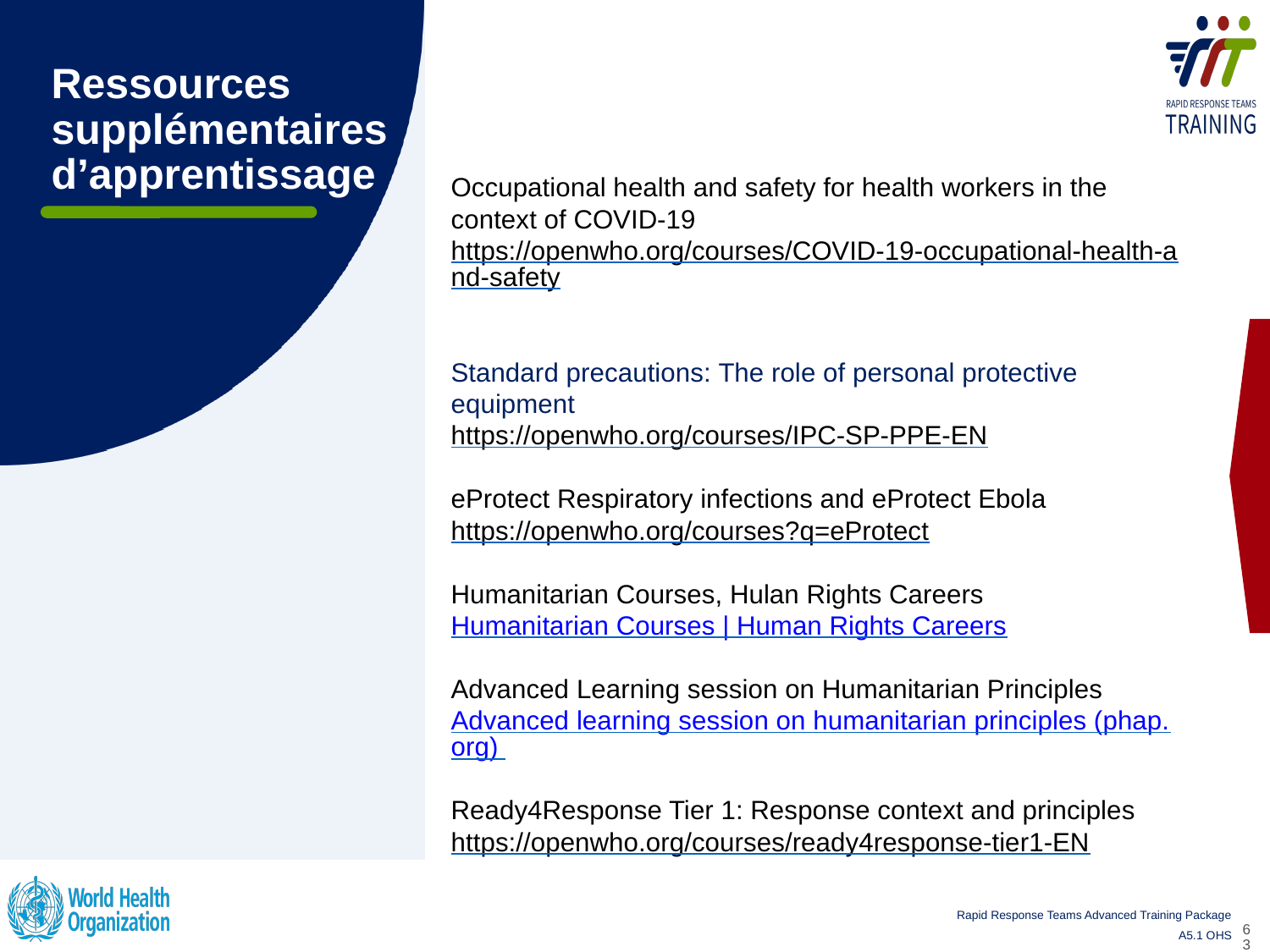

# Ressources supplémentairesd’apprentissage
Occupational health and safety for health workers in the context of COVID-19
https://openwho.org/courses/COVID-19-occupational-health-and-safety

Standard precautions: The role of personal protective equipment
https://openwho.org/courses/IPC-SP-PPE-EN

eProtect Respiratory infections and eProtect Ebola
https://openwho.org/courses?q=eProtect

Humanitarian Courses, Hulan Rights Careers
Humanitarian Courses | Human Rights Careers

Advanced Learning session on Humanitarian Principles
Advanced learning session on humanitarian principles (phap.org)

Ready4Response Tier 1: Response context and principles
https://openwho.org/courses/ready4response-tier1-EN

63